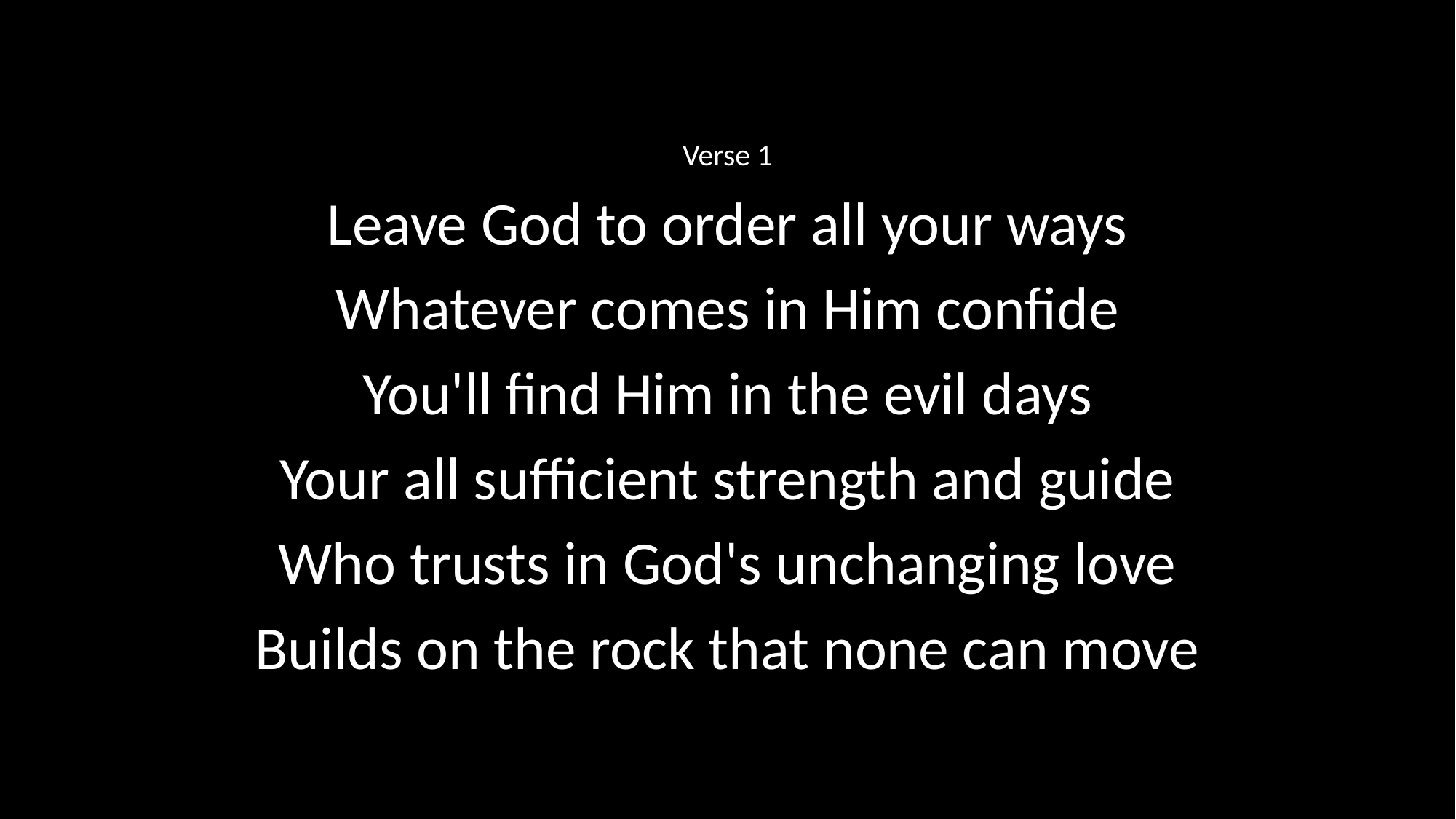

Verse 1
Leave God to order all your ways
Whatever comes in Him confide
You'll find Him in the evil days
Your all sufficient strength and guide
Who trusts in God's unchanging love
Builds on the rock that none can move